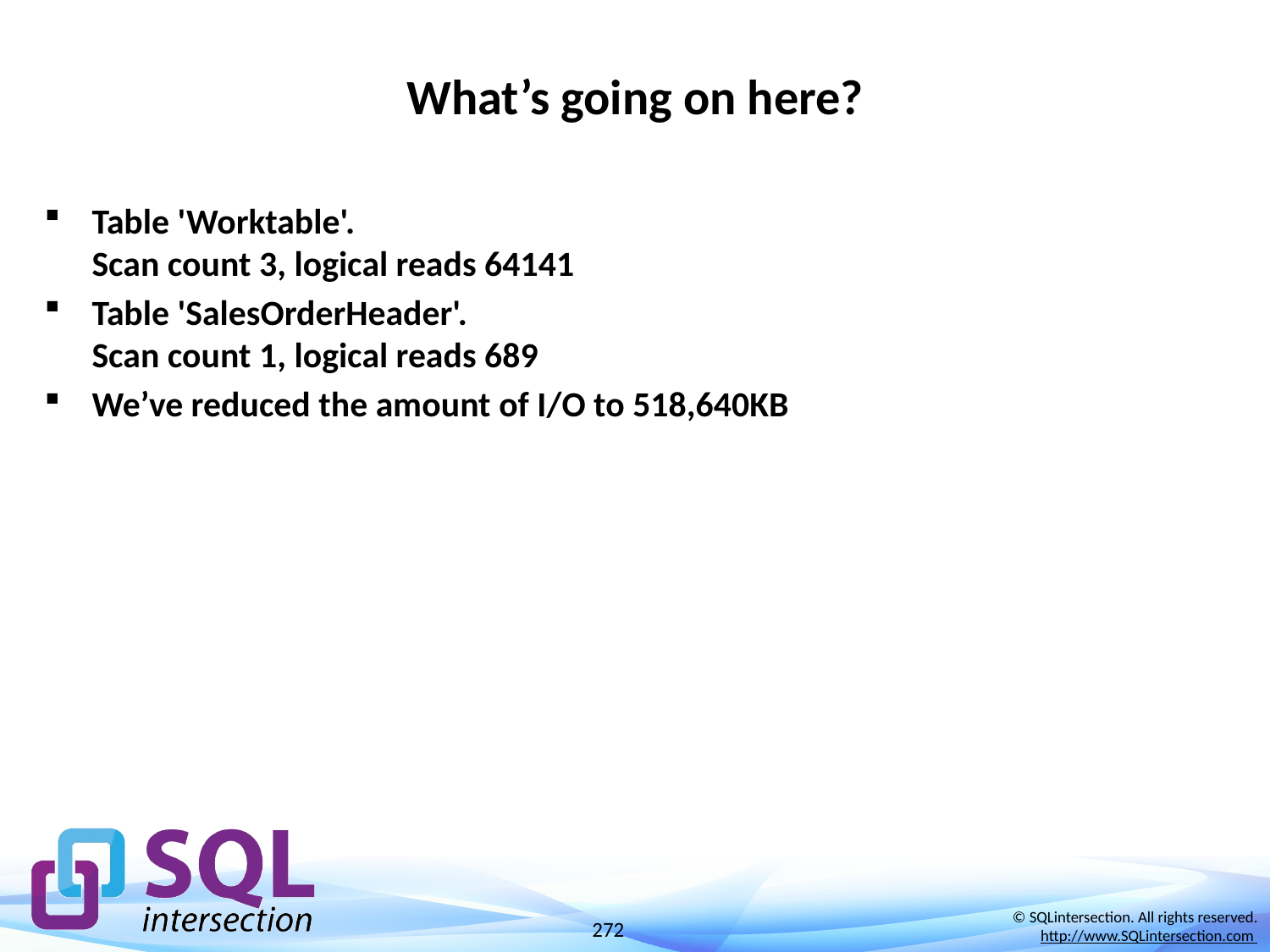

# What’s going on here?
Table 'Worktable'.
Scan count 3, logical reads 64141
Table 'SalesOrderHeader'.
Scan count 1, logical reads 689
We’ve reduced the amount of I/O to 518,640KB